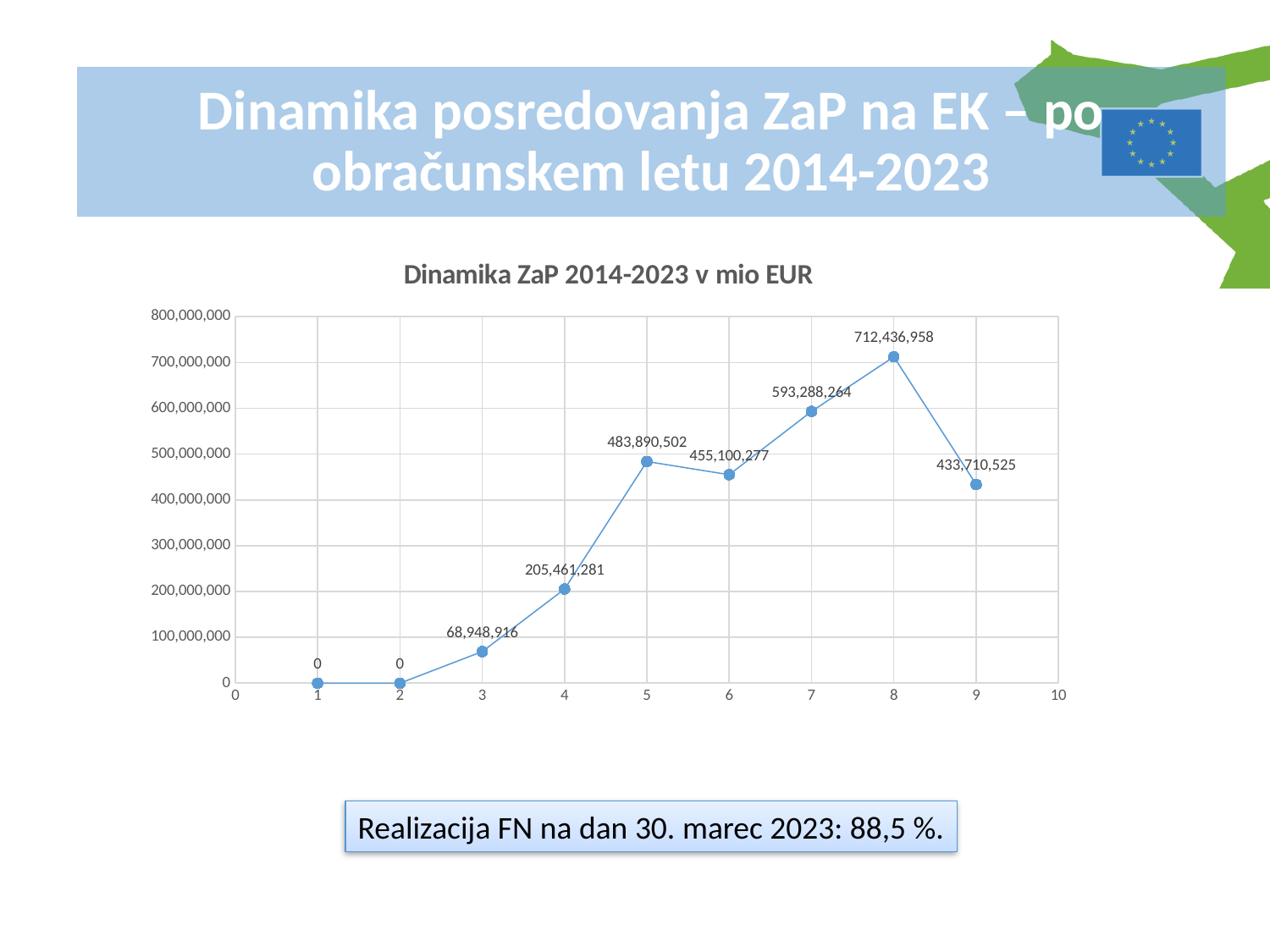

Dinamika posredovanja ZaP na EK – po obračunskem letu 2014-2023

### Chart: Dinamika ZaP 2014-2023 v mio EUR

| Category |  |
|---|---|
Realizacija FN na dan 30. marec 2023: 88,5 %.